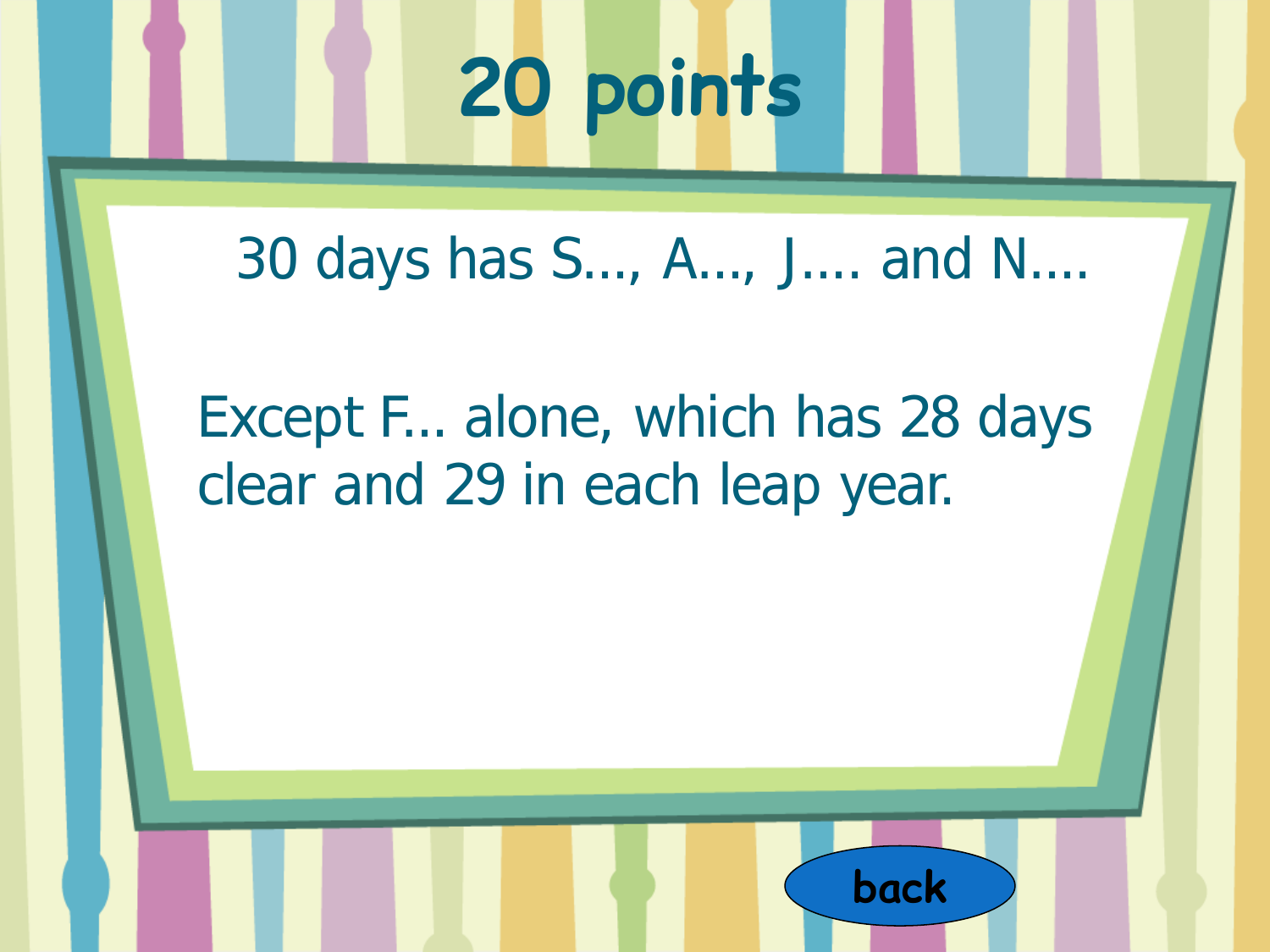

20 points

30 days has S…, A…, J…. and N….

Except F… alone, which has 28 days clear and 29 in each leap year.

back